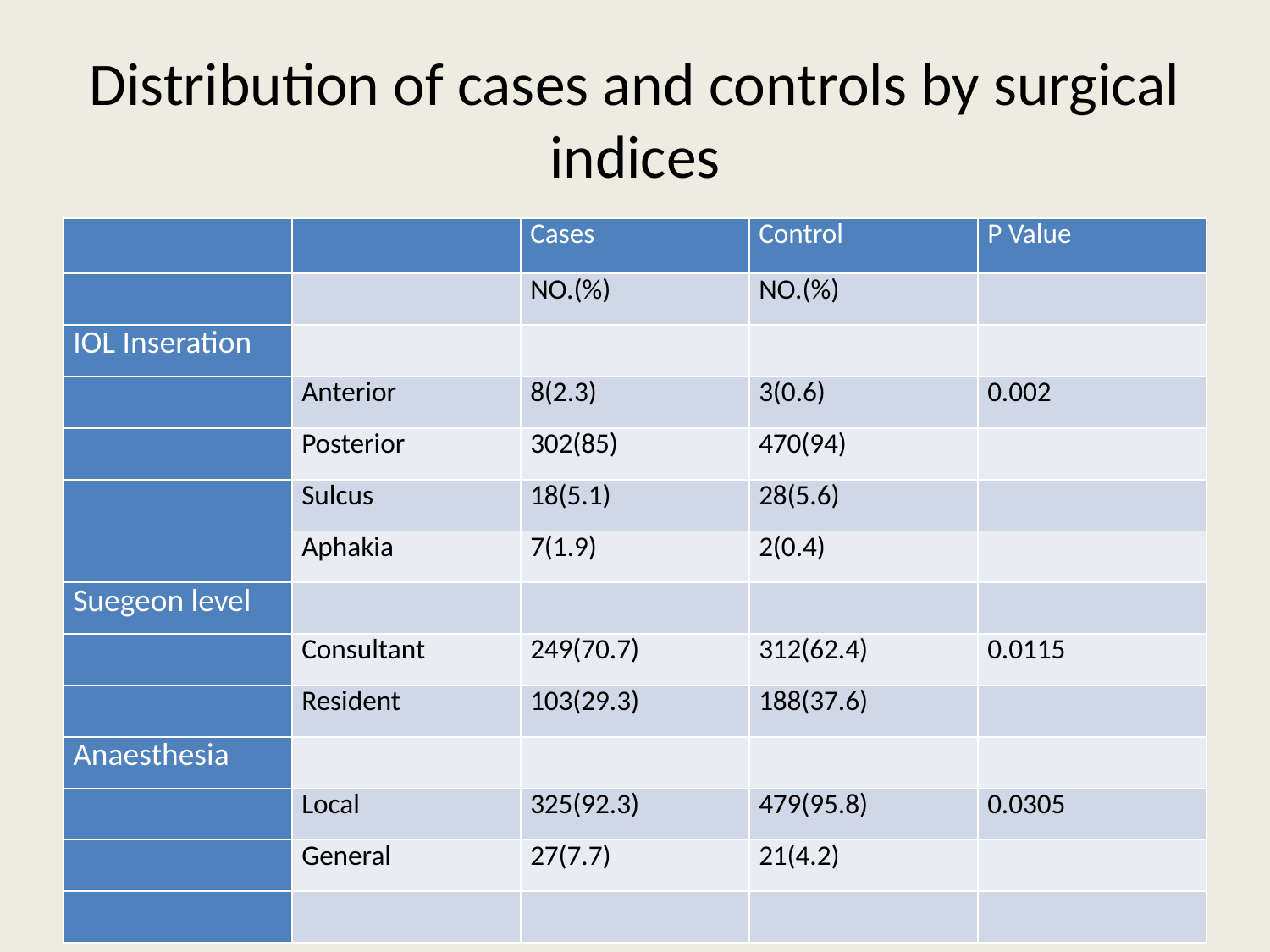

# Distribution of cases and controls by surgical indices
|  |  | Cases | Control | P Value |
| --- | --- | --- | --- | --- |
|  |  | NO.(%) | NO.(%) |  |
| IOL Inseration |  |  |  |  |
|  | Anterior | 8(2.3) | 3(0.6) | 0.002 |
|  | Posterior | 302(85) | 470(94) |  |
|  | Sulcus | 18(5.1) | 28(5.6) |  |
|  | Aphakia | 7(1.9) | 2(0.4) |  |
| Suegeon level |  |  |  |  |
|  | Consultant | 249(70.7) | 312(62.4) | 0.0115 |
|  | Resident | 103(29.3) | 188(37.6) |  |
| Anaesthesia |  |  |  |  |
|  | Local | 325(92.3) | 479(95.8) | 0.0305 |
|  | General | 27(7.7) | 21(4.2) |  |
|  |  |  |  |  |
myopia and catract
32